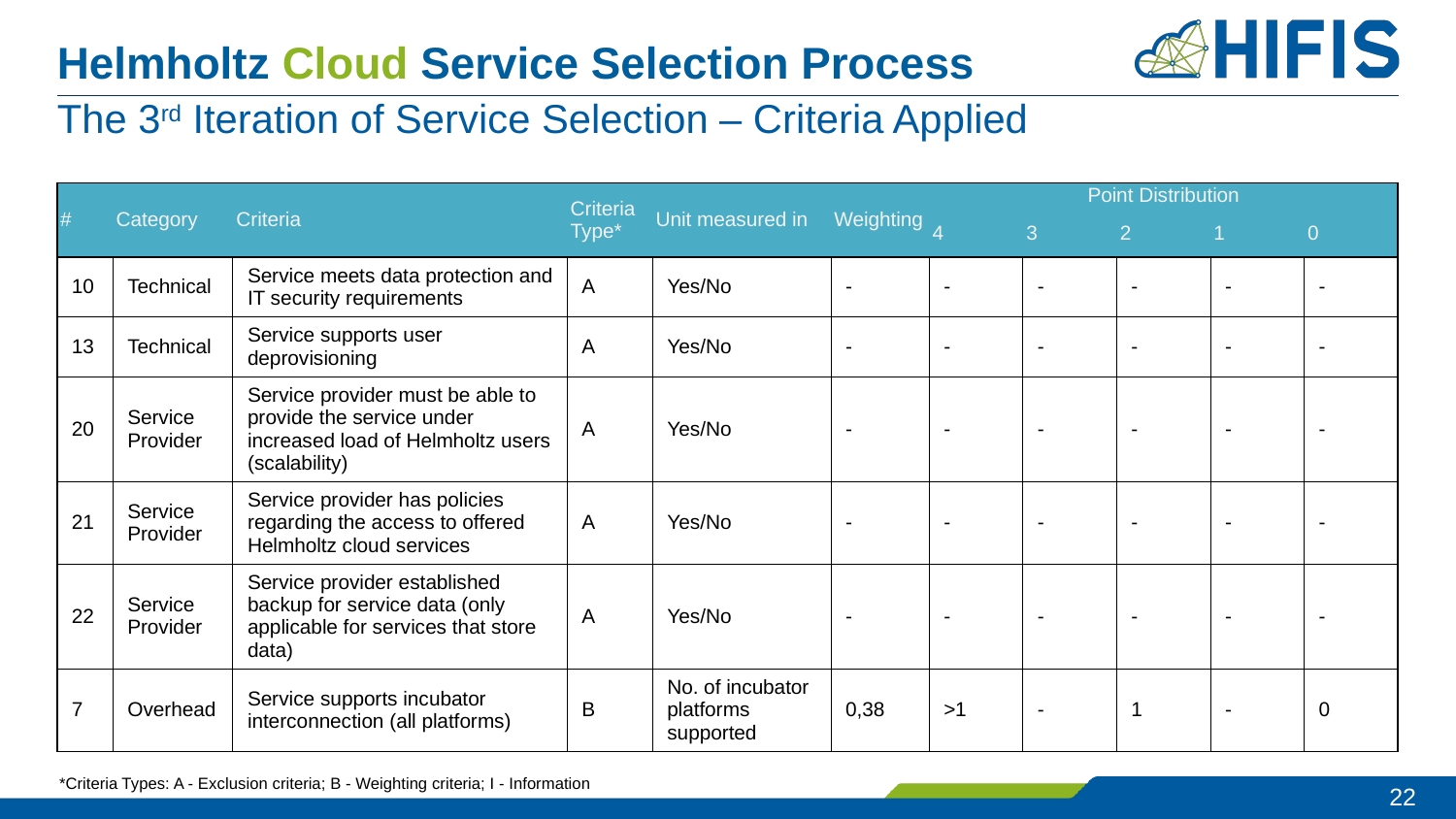

# Helmholtz Cloud Service Selection Process
The 3rd Iteration of Service Selection – Criteria Applied
| # | Category | Criteria | Criteria Type\* | Unit measured in | Weighting | Point Distribution |  |  |  |  |
| --- | --- | --- | --- | --- | --- | --- | --- | --- | --- | --- |
|  |  |  |  |  |  | 4 | 3 | 2 | 1 | 0 |
| 10 | Technical | Service meets data protection and IT security requirements | A | Yes/No | - | - | - | - | - | - |
| 13 | Technical | Service supports user deprovisioning | A | Yes/No | - | - | - | - | - | - |
| 20 | Service Provider | Service provider must be able to provide the service under increased load of Helmholtz users (scalability) | A | Yes/No | - | - | - | - | - | - |
| 21 | Service Provider | Service provider has policies regarding the access to offered Helmholtz cloud services | A | Yes/No | - | - | - | - | - | - |
| 22 | Service Provider | Service provider established backup for service data (only applicable for services that store data) | A | Yes/No | - | - | - | - | - | - |
| 7 | Overhead | Service supports incubator interconnection (all platforms) | B | No. of incubator platforms supported | 0,38 | >1 | - | 1 | - | 0 |
*Criteria Types: A - Exclusion criteria; B - Weighting criteria; I - Information